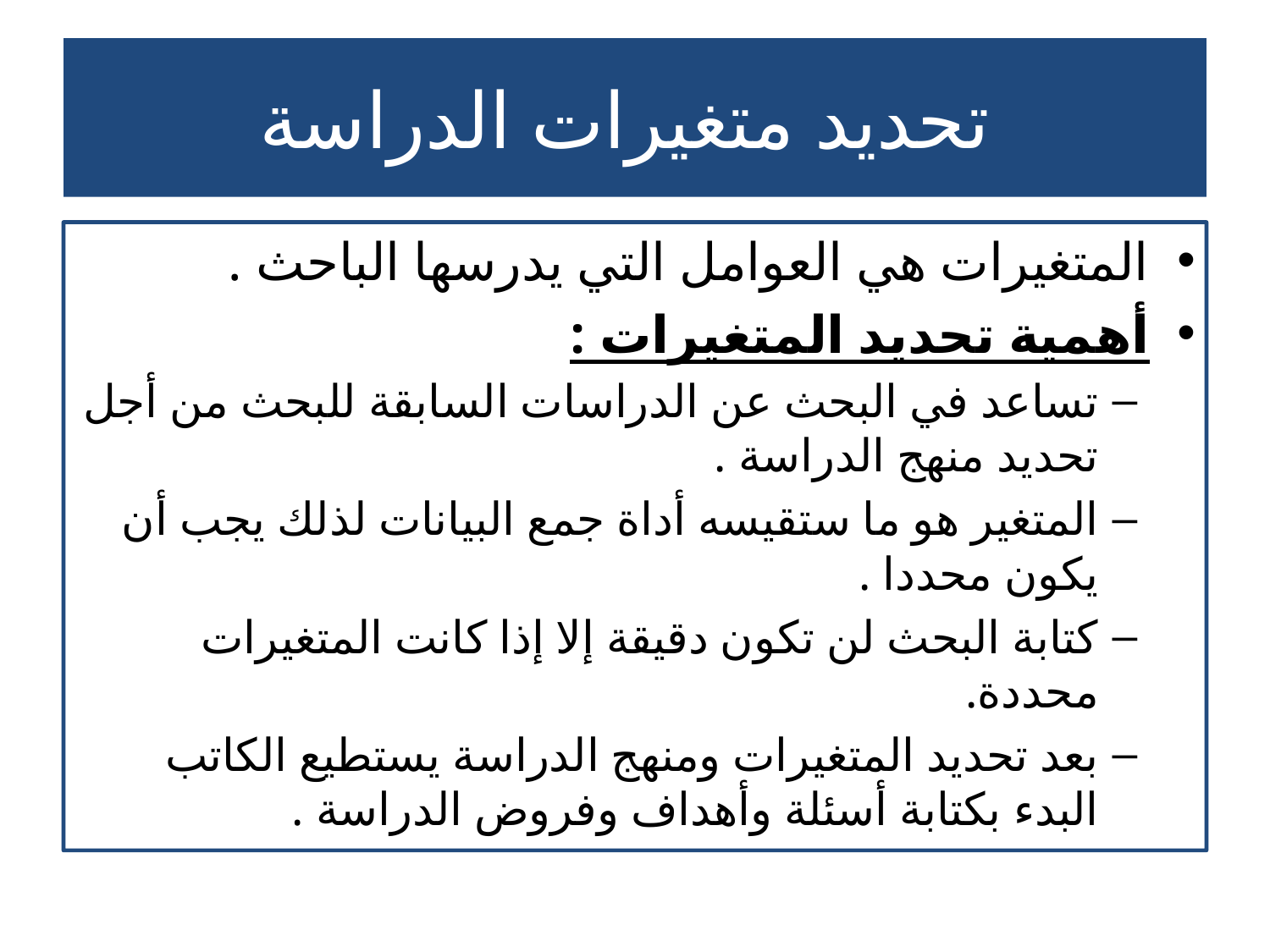

# تحديد متغيرات الدراسة
المتغيرات هي العوامل التي يدرسها الباحث .
أهمية تحديد المتغيرات :
تساعد في البحث عن الدراسات السابقة للبحث من أجل تحديد منهج الدراسة .
المتغير هو ما ستقيسه أداة جمع البيانات لذلك يجب أن يكون محددا .
كتابة البحث لن تكون دقيقة إلا إذا كانت المتغيرات محددة.
بعد تحديد المتغيرات ومنهج الدراسة يستطيع الكاتب البدء بكتابة أسئلة وأهداف وفروض الدراسة .